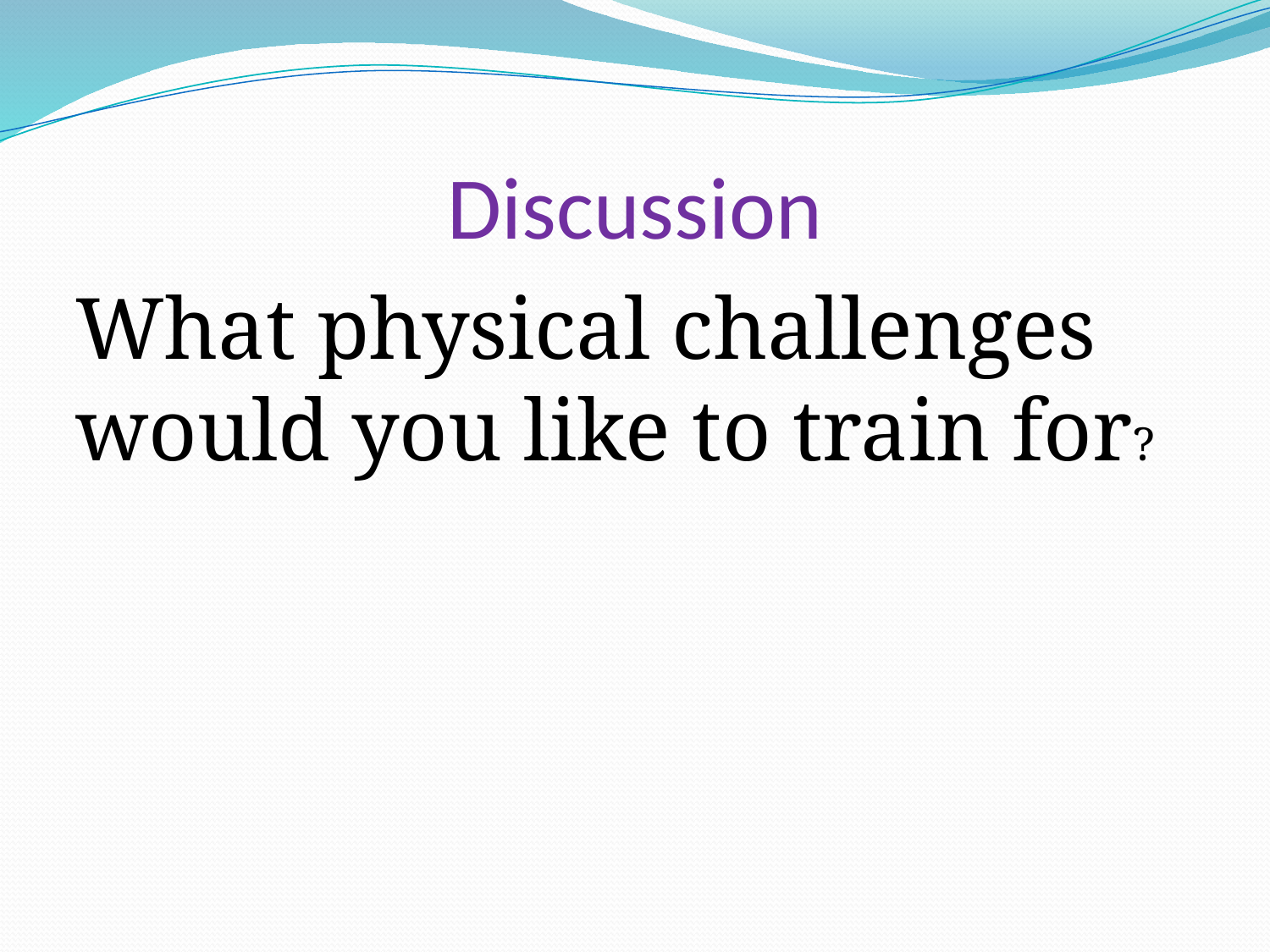

# Discussion
What physical challenges would you like to train for?